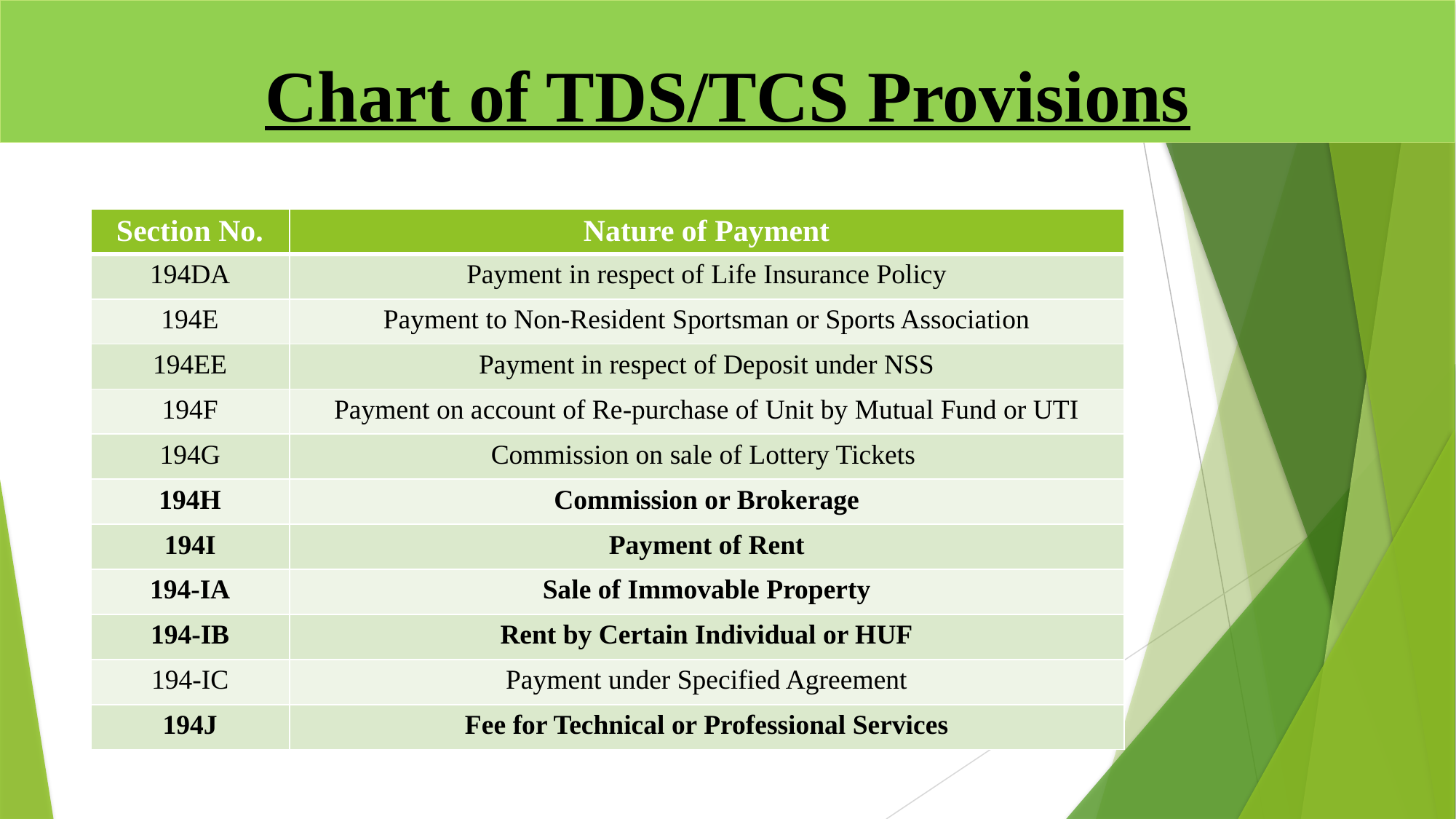

# Chart of TDS/TCS Provisions
| Section No. | Nature of Payment |
| --- | --- |
| 194DA | Payment in respect of Life Insurance Policy |
| 194E | Payment to Non-Resident Sportsman or Sports Association |
| 194EE | Payment in respect of Deposit under NSS |
| 194F | Payment on account of Re-purchase of Unit by Mutual Fund or UTI |
| 194G | Commission on sale of Lottery Tickets |
| 194H | Commission or Brokerage |
| 194I | Payment of Rent |
| 194-IA | Sale of Immovable Property |
| 194-IB | Rent by Certain Individual or HUF |
| 194-IC | Payment under Specified Agreement |
| 194J | Fee for Technical or Professional Services |